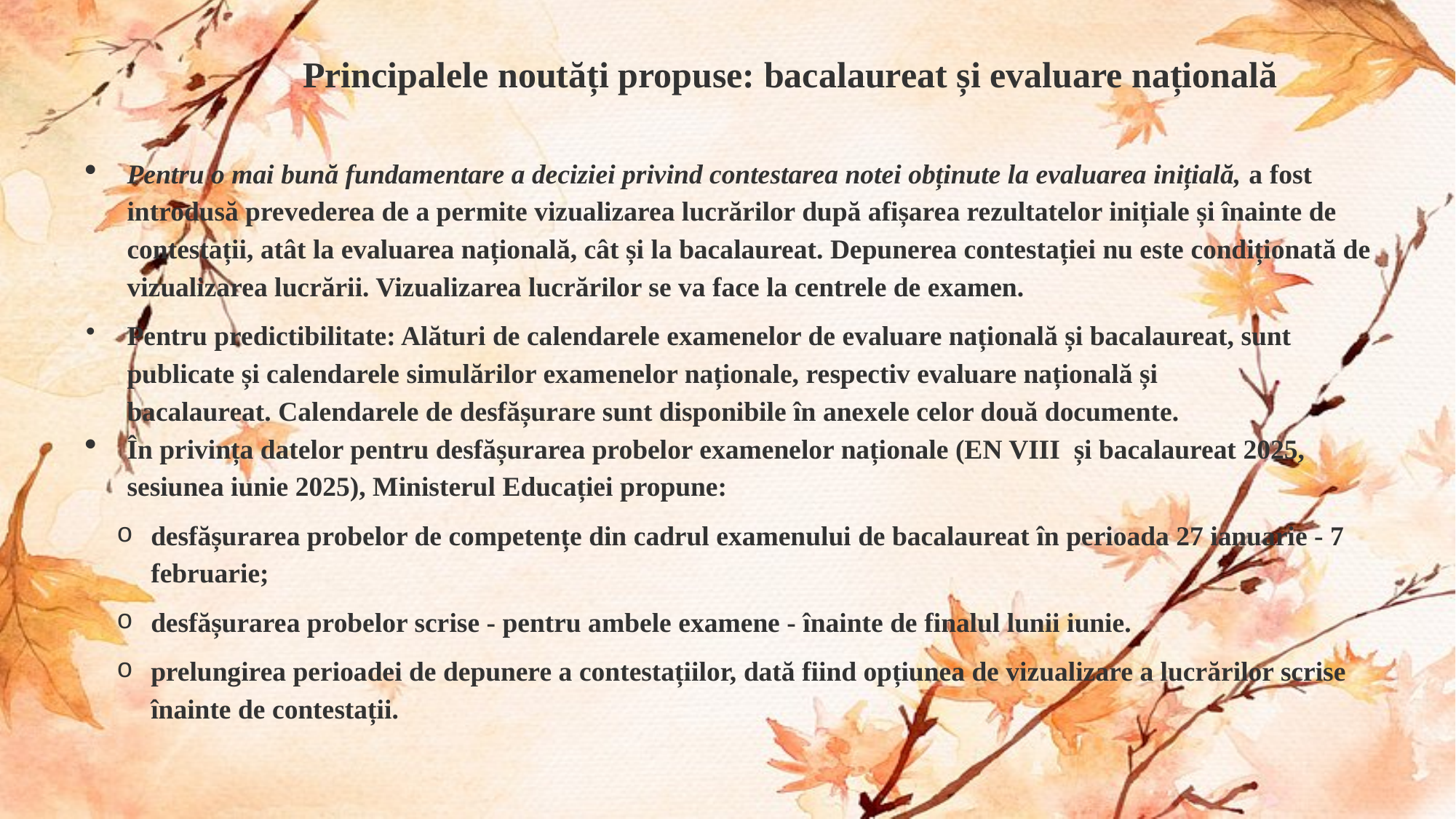

Principalele noutăți propuse: bacalaureat și evaluare națională

Pentru o mai bună fundamentare a deciziei privind contestarea notei obținute la evaluarea inițială, a fost introdusă prevederea de a permite vizualizarea lucrărilor după afișarea rezultatelor inițiale și înainte de contestații, atât la evaluarea națională, cât și la bacalaureat. Depunerea contestației nu este condiționată de vizualizarea lucrării. Vizualizarea lucrărilor se va face la centrele de examen.
Pentru predictibilitate: Alături de calendarele examenelor de evaluare națională și bacalaureat, sunt publicate și calendarele simulărilor examenelor naționale, respectiv evaluare națională și bacalaureat. Calendarele de desfășurare sunt disponibile în anexele celor două documente.
În privința datelor pentru desfășurarea probelor examenelor naționale (EN VIII  și bacalaureat 2025, sesiunea iunie 2025), Ministerul Educației propune:
desfășurarea probelor de competențe din cadrul examenului de bacalaureat în perioada 27 ianuarie - 7 februarie;
desfășurarea probelor scrise - pentru ambele examene - înainte de finalul lunii iunie.
prelungirea perioadei de depunere a contestațiilor, dată fiind opțiunea de vizualizare a lucrărilor scrise înainte de contestații.